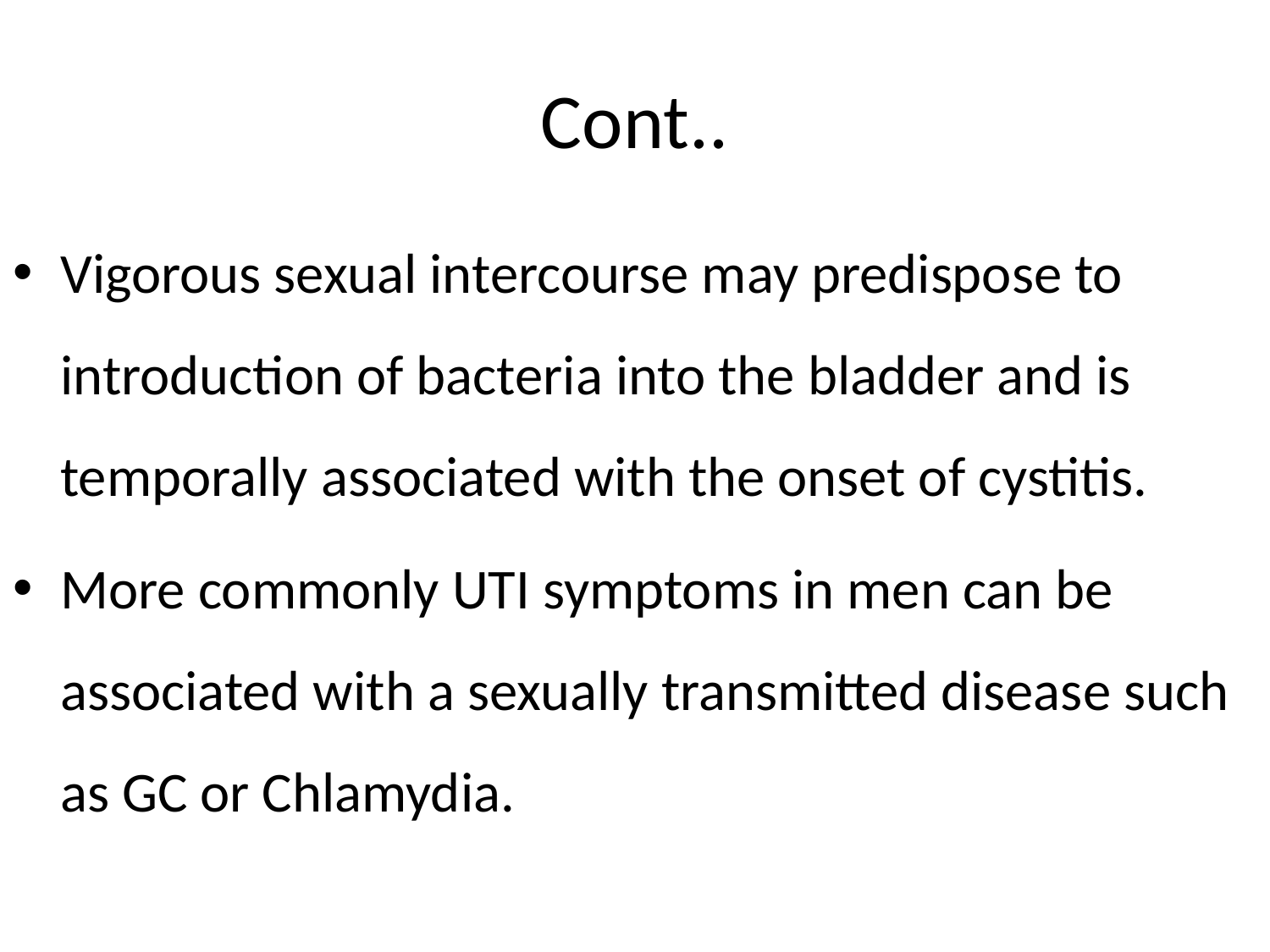

# Cont..
Vigorous sexual intercourse may predispose to introduction of bacteria into the bladder and is temporally associated with the onset of cystitis.
More commonly UTI symptoms in men can be associated with a sexually transmitted disease such as GC or Chlamydia.